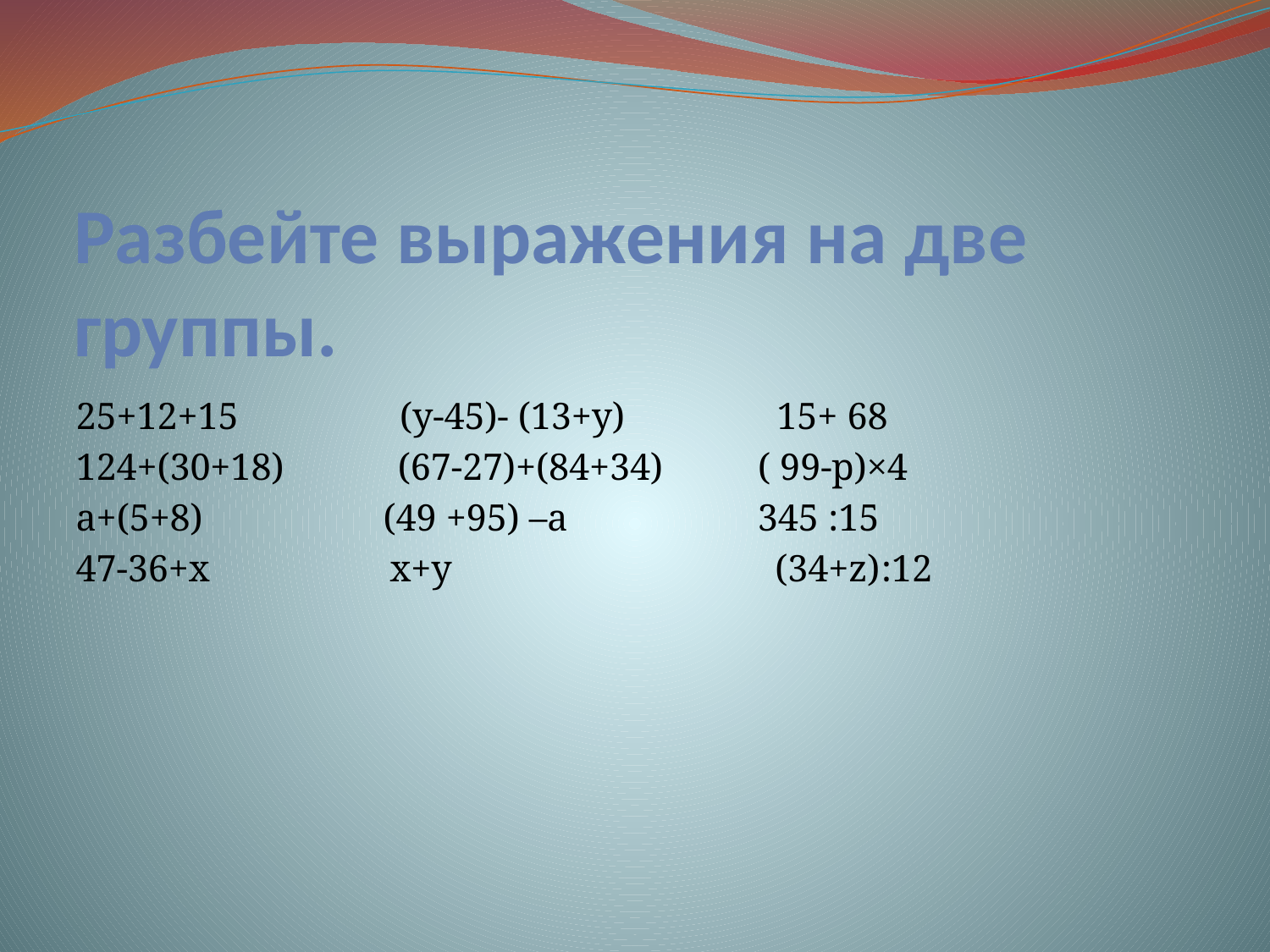

# Разбейте выражения на две группы.
25+12+15                 (у-45)- (13+у)                15+ 68
124+(30+18)            (67-27)+(84+34)          ( 99-р)×4
а+(5+8)                   (49 +95) –а                    345 :15
47-36+х                   х+у                                  (34+z):12